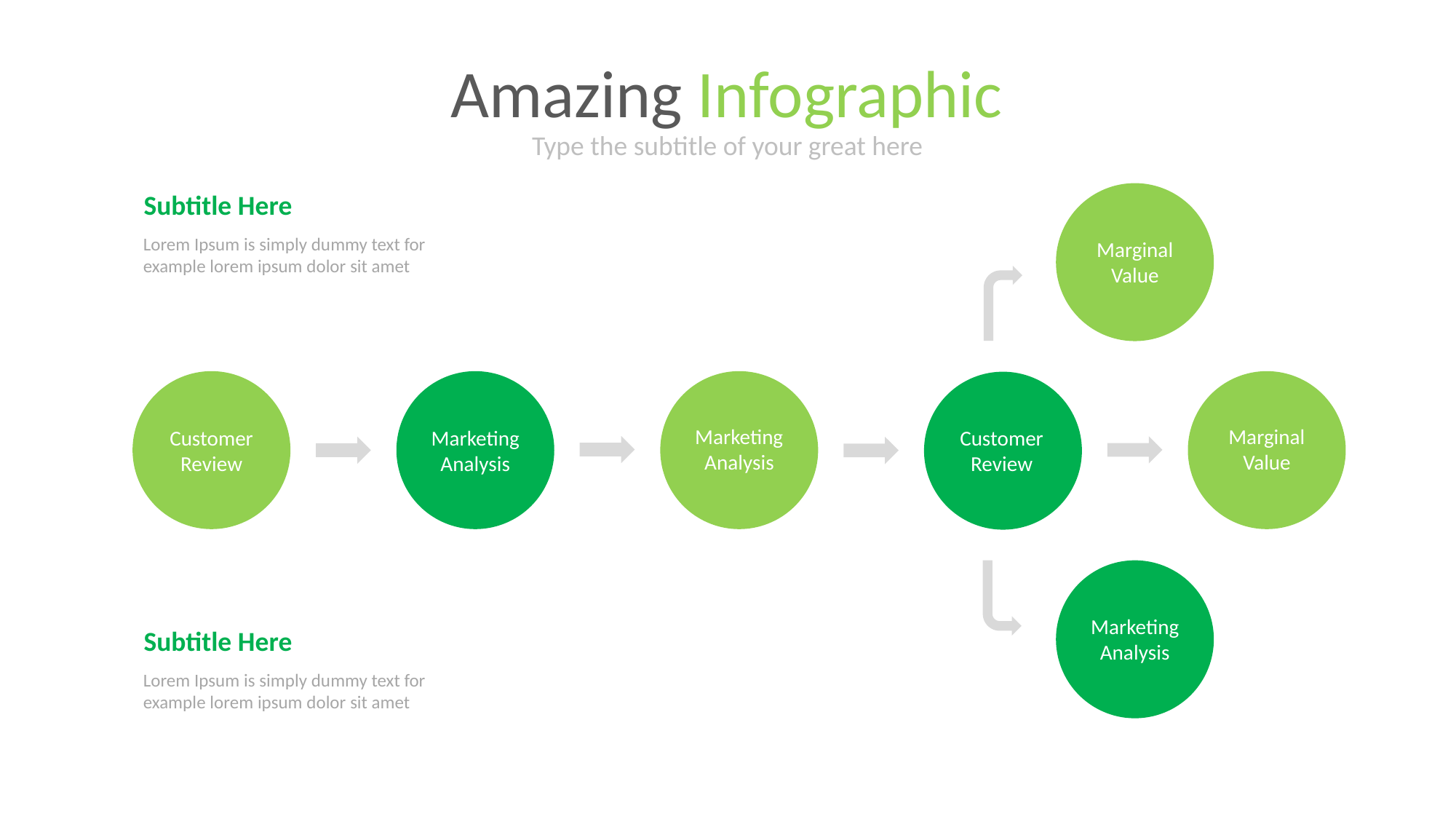

Amazing Infographic
Type the subtitle of your great here
Subtitle Here

Lorem Ipsum is simply dummy text for example lorem ipsum dolor sit amet
Marginal Value

Marketing Analysis
Marginal Value
Customer Review
Marketing Analysis
Customer Review

Marketing Analysis
Subtitle Here
Lorem Ipsum is simply dummy text for example lorem ipsum dolor sit amet